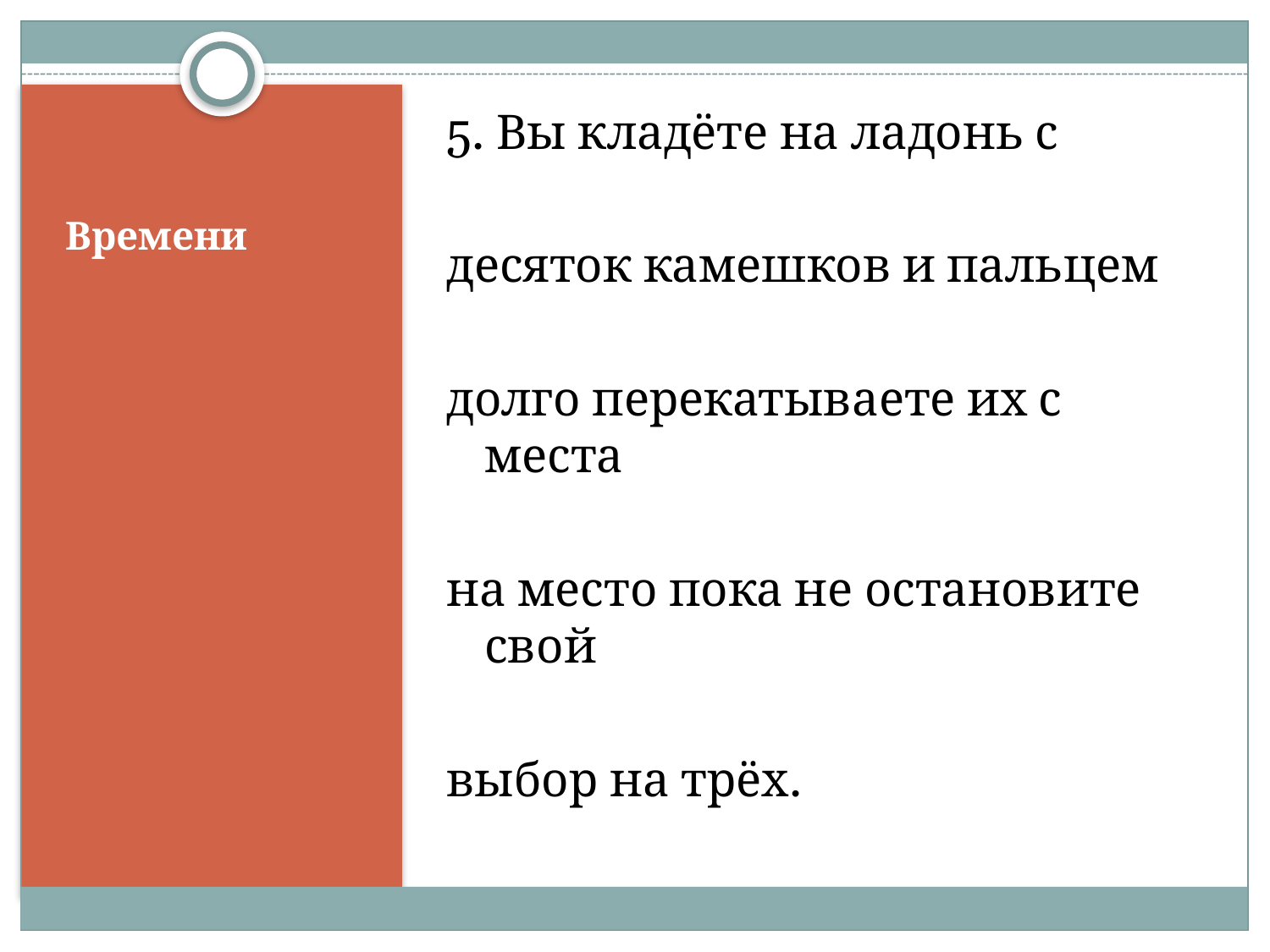

5. Вы кладёте на ладонь с

десяток камешков и пальцем

долго перекатываете их с места

на место пока не остановите свой

выбор на трёх.
# Времени